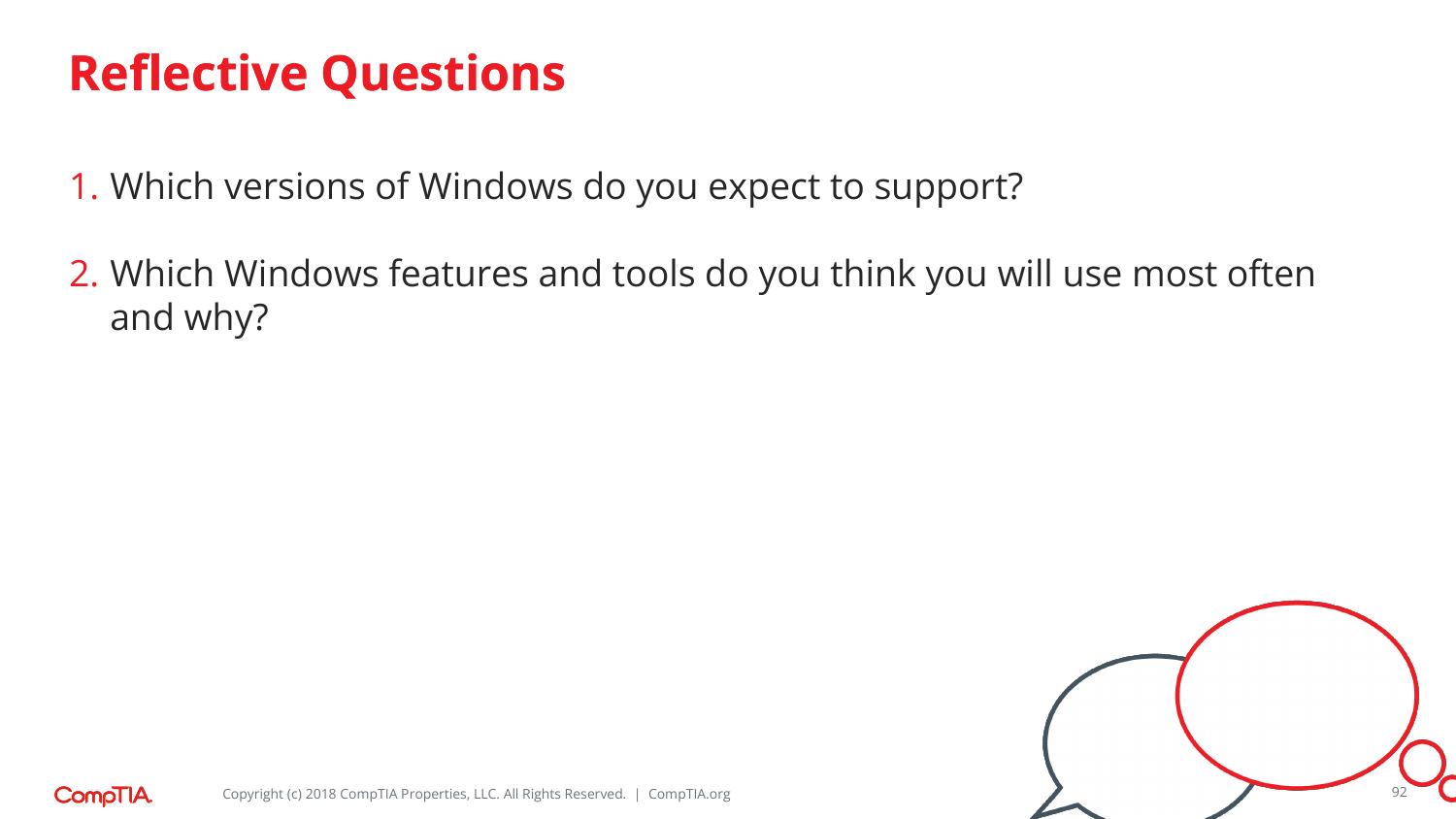

Which versions of Windows do you expect to support?
Which Windows features and tools do you think you will use most often and why?
92